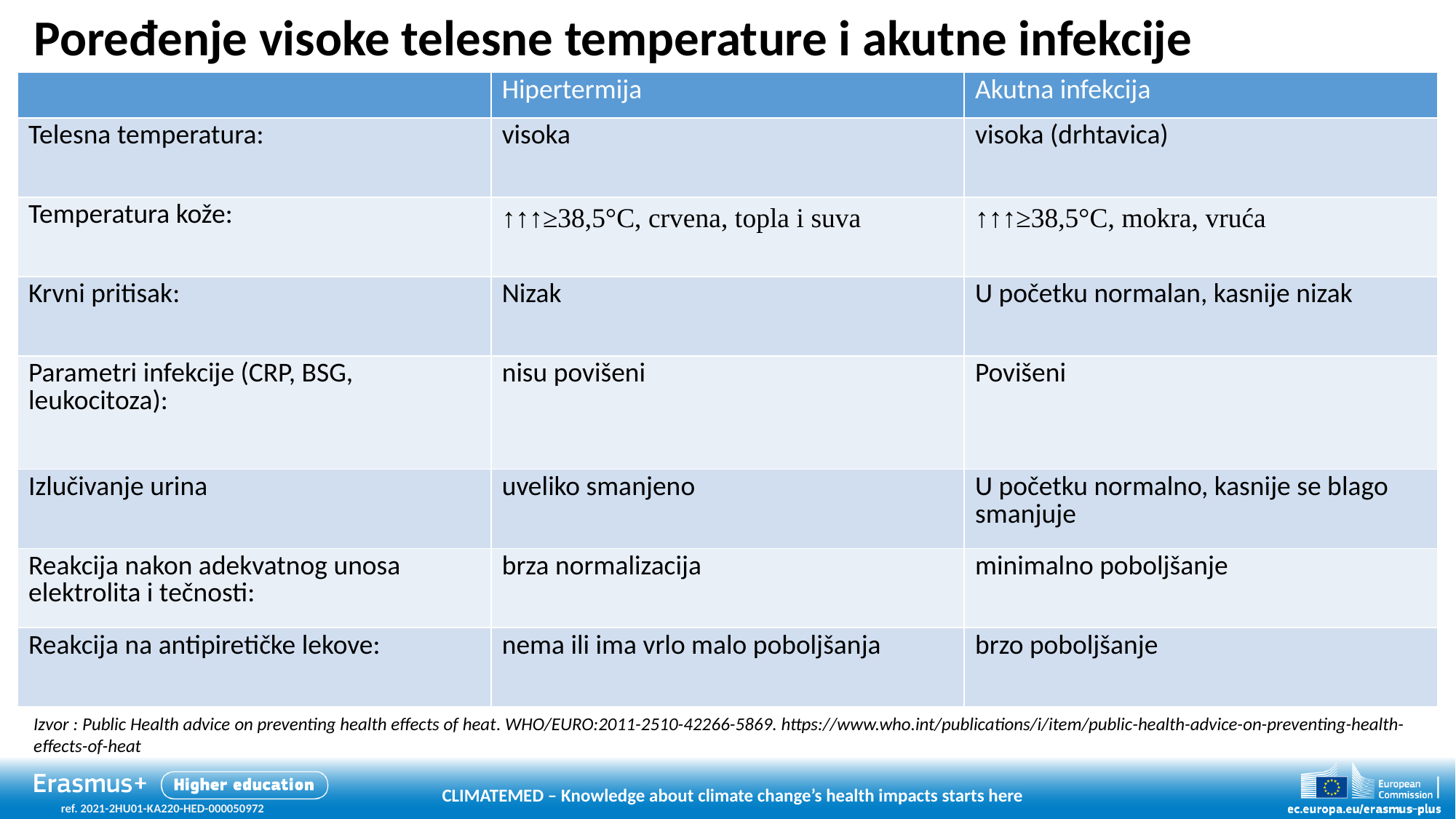

# Poređenje visoke telesne temperature i akutne infekcije
|  | Hipertermija | Akutna infekcija |
| --- | --- | --- |
| Telesna temperatura: | visoka | visoka (drhtavica) |
| Temperatura kože: | ↑↑↑≥38,5°C, crvena, topla i suva | ↑↑↑≥38,5°C, mokra, vruća |
| Krvni pritisak: | Nizak | U početku normalan, kasnije nizak |
| Parametri infekcije (CRP, BSG, leukocitoza): | nisu povišeni | Povišeni |
| Izlučivanje urina | uveliko smanjeno | U početku normalno, kasnije se blago smanjuje |
| Reakcija nakon adekvatnog unosa elektrolita i tečnosti: | brza normalizacija | minimalno poboljšanje |
| Reakcija na antipiretičke lekove: | nema ili ima vrlo malo poboljšanja | brzo poboljšanje |
Izvor : Public Health advice on preventing health effects of heat. WHO/EURO:2011-2510-42266-5869. https://www.who.int/publications/i/item/public-health-advice-on-preventing-health-effects-of-heat